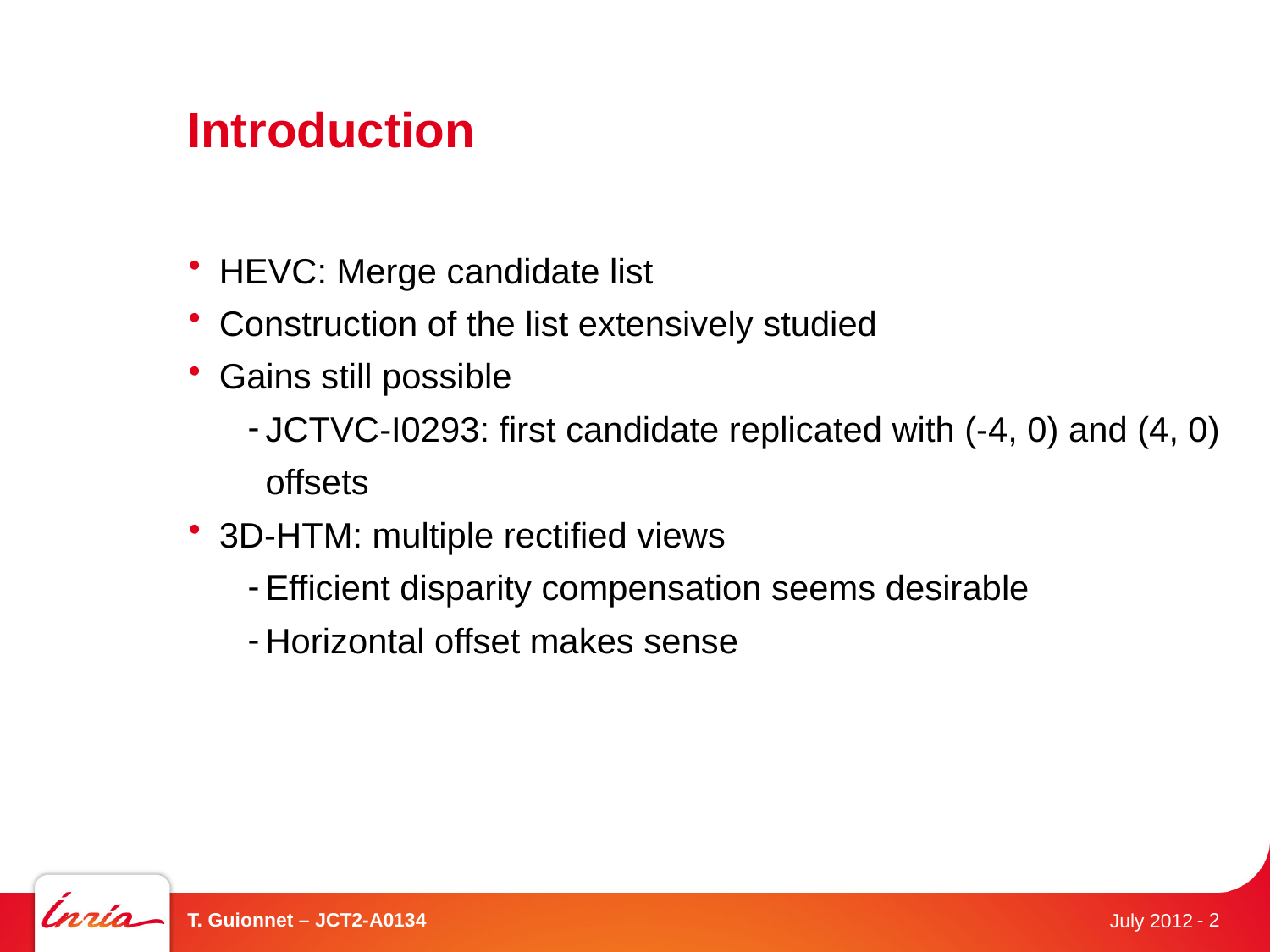

# Introduction
HEVC: Merge candidate list
Construction of the list extensively studied
Gains still possible
JCTVC-I0293: first candidate replicated with (-4, 0) and (4, 0) offsets
3D-HTM: multiple rectified views
Efficient disparity compensation seems desirable
Horizontal offset makes sense

T. Guionnet – JCT2-A0134
- 2
July 2012